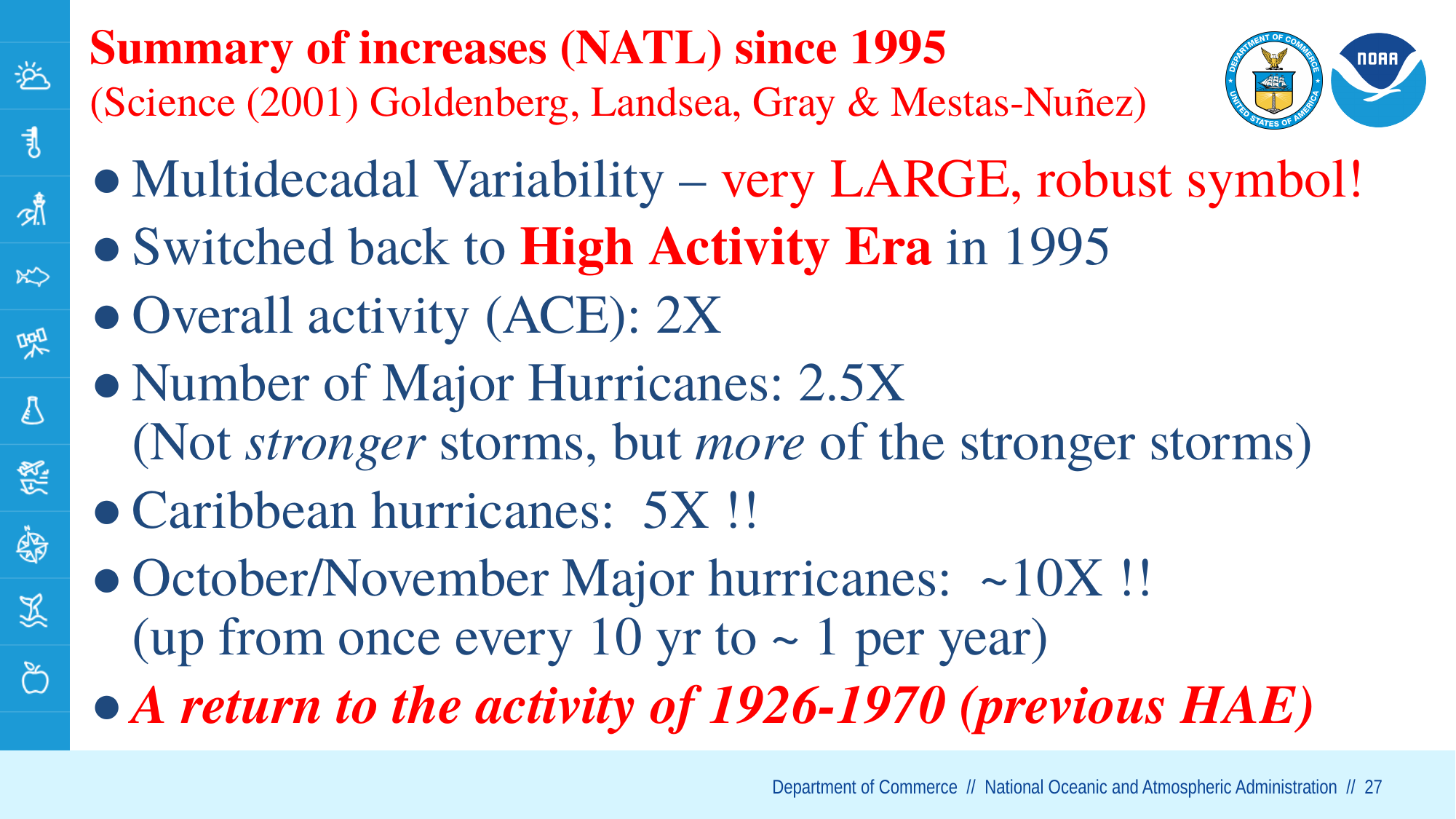

Summary of increases (NATL) since 1995
(Science (2001) Goldenberg, Landsea, Gray & Mestas-Nuñez)
Multidecadal Variability – very LARGE, robust symbol!
Switched back to High Activity Era in 1995
Overall activity (ACE): 2X
Number of Major Hurricanes: 2.5X
(Not stronger storms, but more of the stronger storms)
Caribbean hurricanes:  5X !!
October/November Major hurricanes:  ~10X !!
(up from once every 10 yr to ~ 1 per year)
A return to the activity of 1926-1970 (previous HAE)